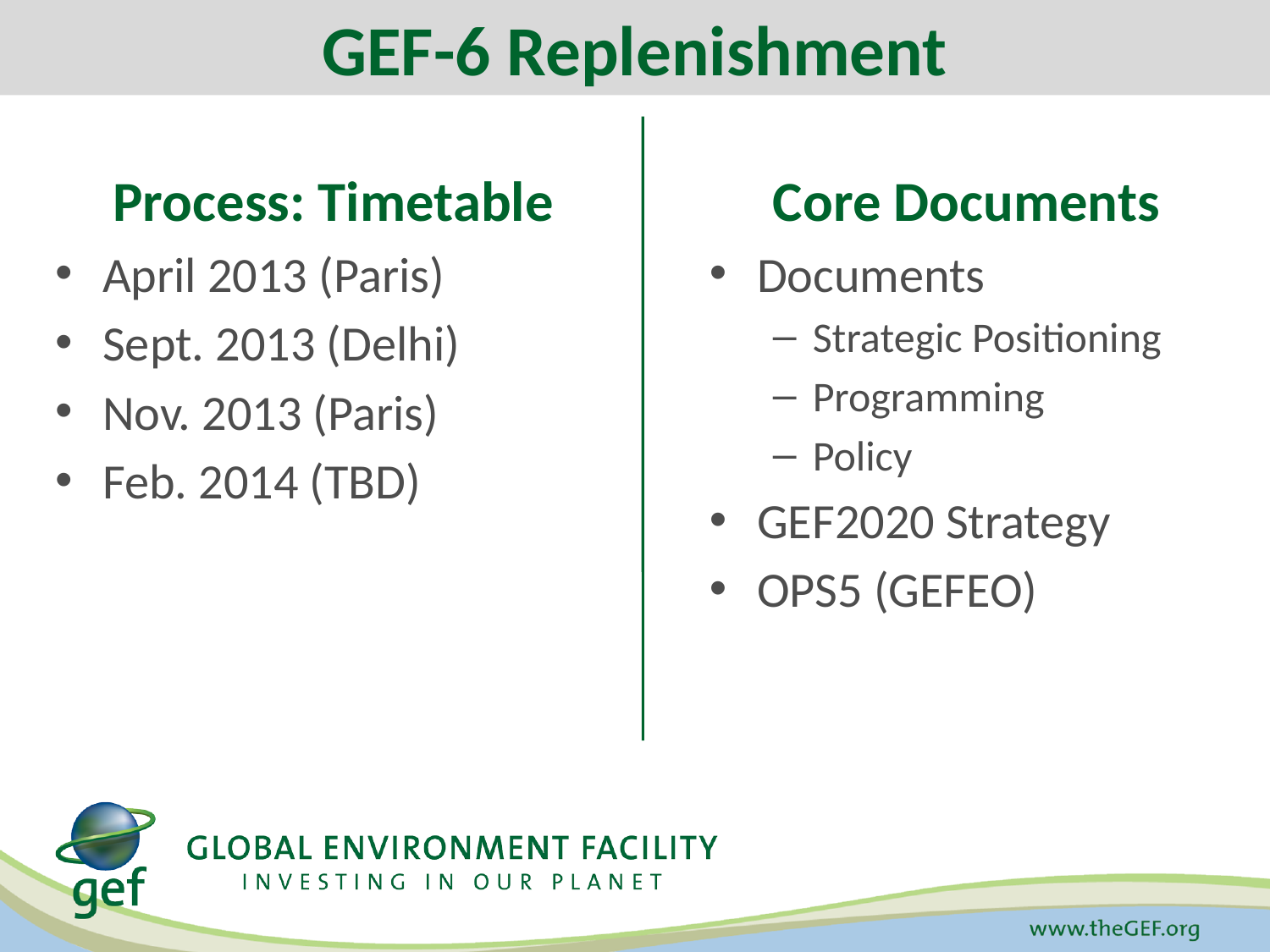

GEF-6 Replenishment

Process: Timetable
April 2013 (Paris)
Sept. 2013 (Delhi)
Nov. 2013 (Paris)
Feb. 2014 (TBD)
Core Documents
Documents
Strategic Positioning
Programming
Policy
GEF2020 Strategy
OPS5 (GEFEO)